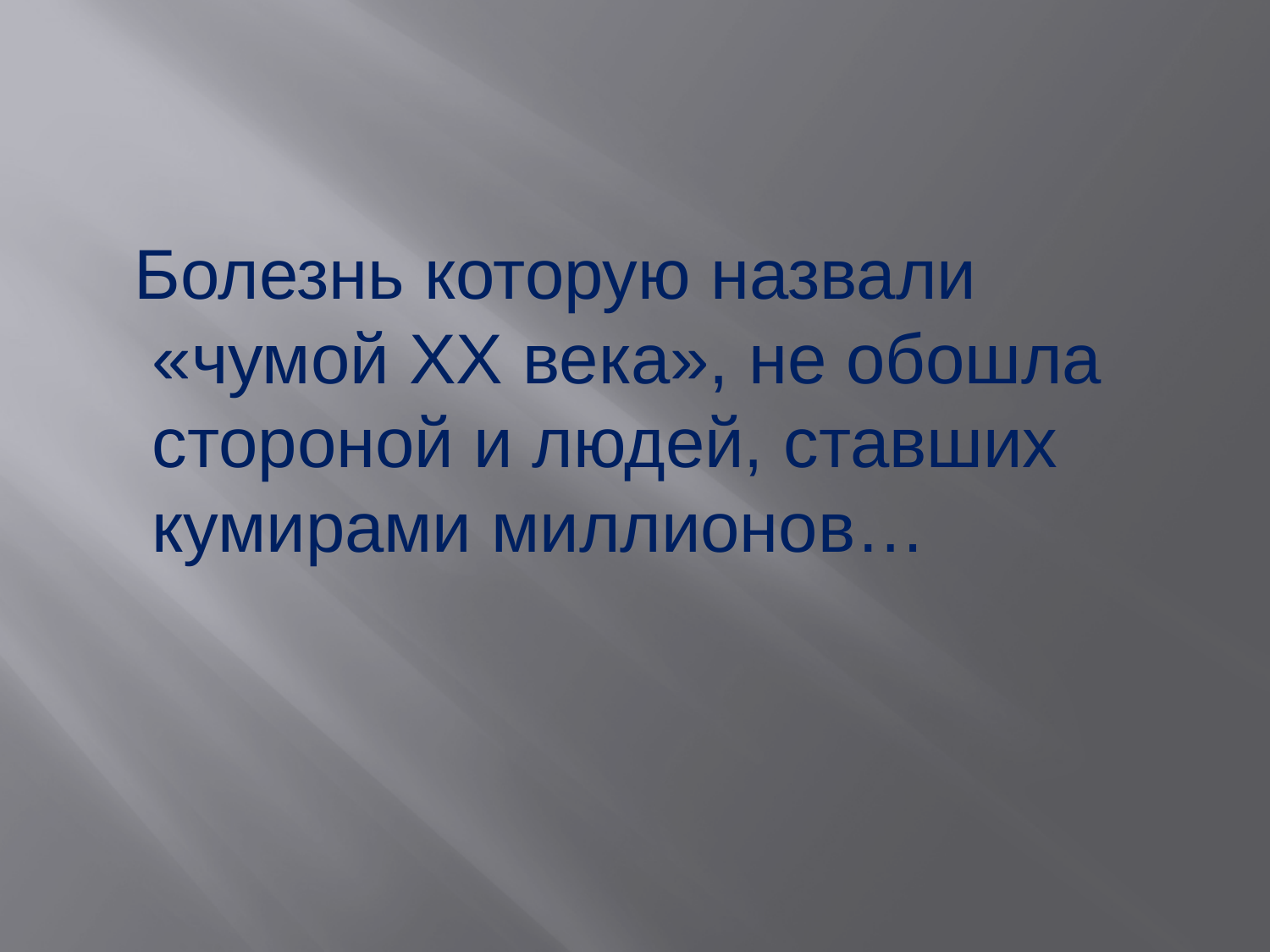

#
  Болезнь которую назвали «чумой XX века», не обошла стороной и людей, ставших кумирами миллионов…